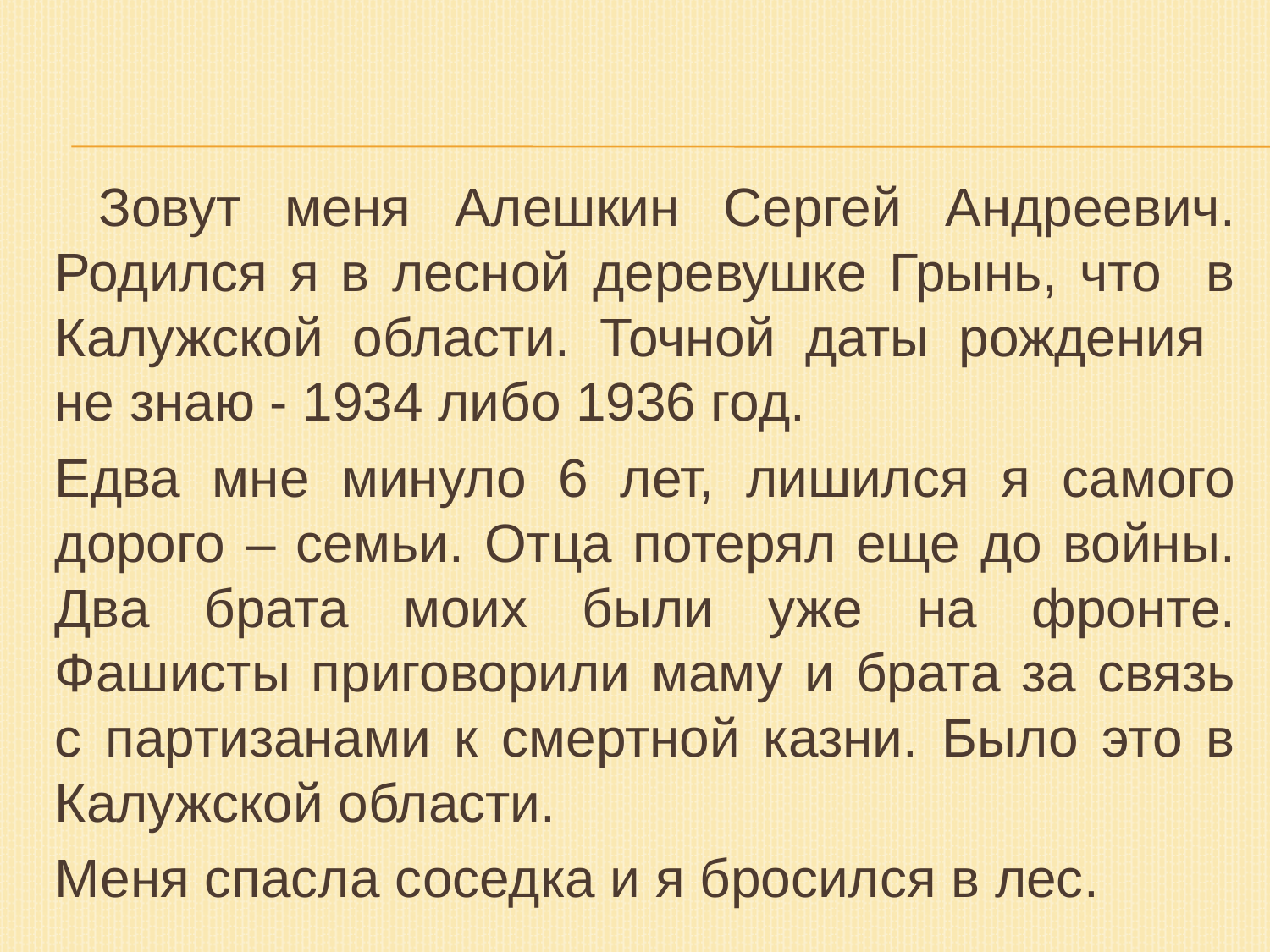

#
 Зовут меня Алешкин Сергей Андреевич. Родился я в лесной деревушке Грынь, что  в Калужской области. Точной даты рождения  не знаю - 1934 либо 1936 год.
Едва мне минуло 6 лет, лишился я самого дорого – семьи. Отца потерял еще до войны. Два брата моих были уже на фронте. Фашисты приговорили маму и брата за связь с партизанами к смертной казни. Было это в Калужской области.
Меня спасла соседка и я бросился в лес.